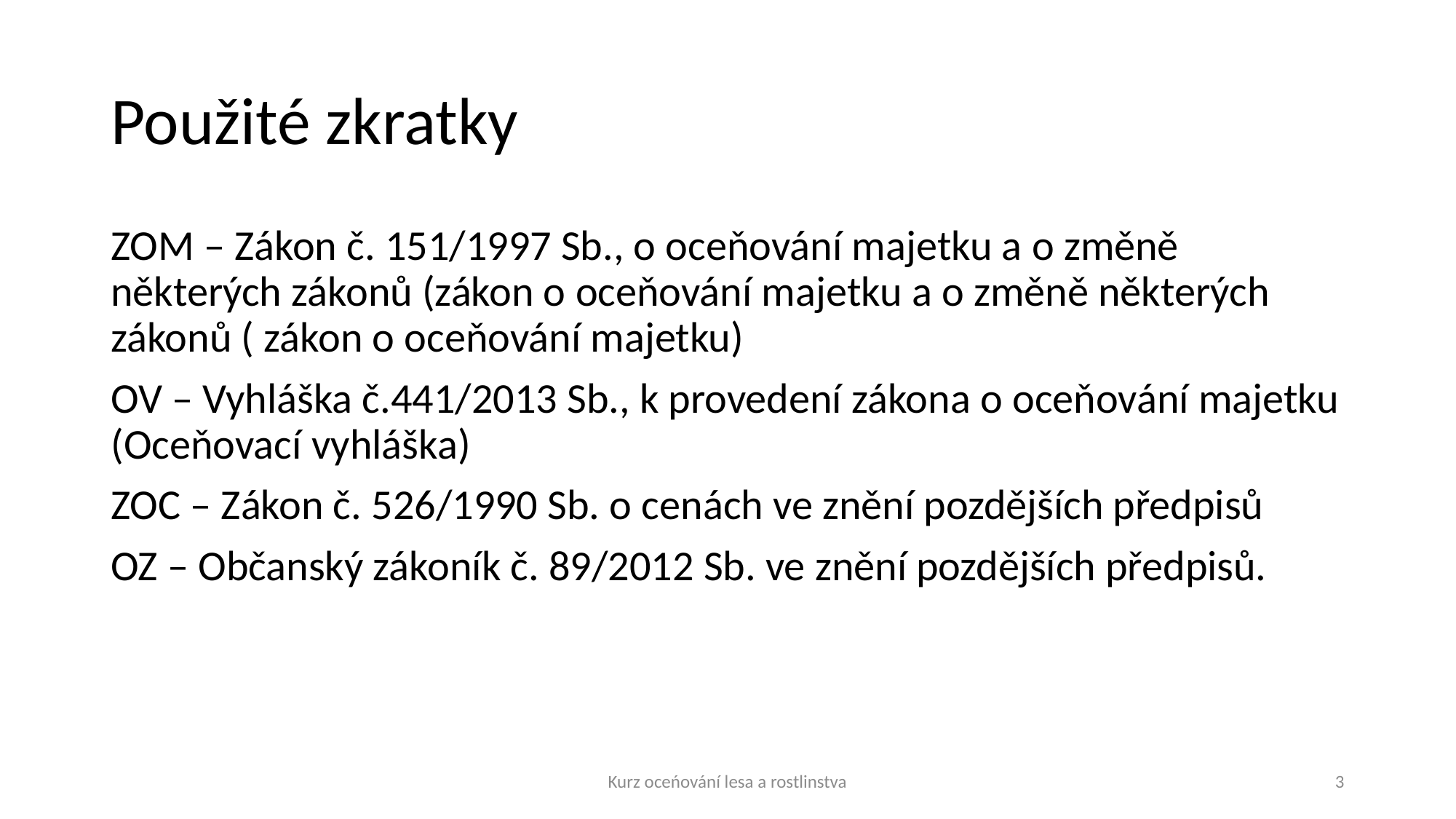

# Použité zkratky
ZOM – Zákon č. 151/1997 Sb., o oceňování majetku a o změně některých zákonů (zákon o oceňování majetku a o změně některých zákonů ( zákon o oceňování majetku)
OV – Vyhláška č.441/2013 Sb., k provedení zákona o oceňování majetku (Oceňovací vyhláška)
ZOC – Zákon č. 526/1990 Sb. o cenách ve znění pozdějších předpisů
OZ – Občanský zákoník č. 89/2012 Sb. ve znění pozdějších předpisů.
Kurz oceńování lesa a rostlinstva
3